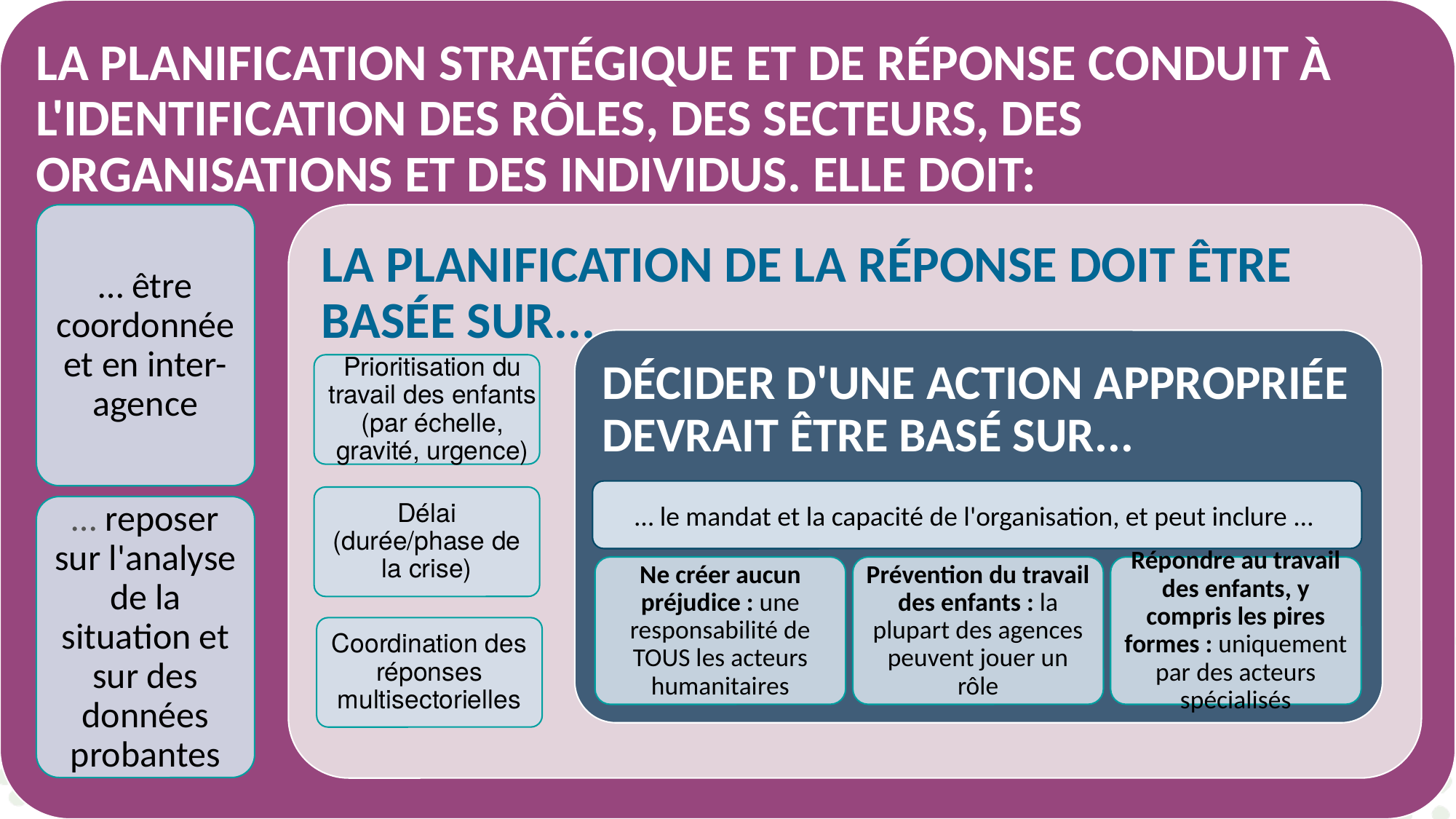

LA PLANIFICATION STRATÉGIQUE ET DE RÉPONSE CONDUIT À L'IDENTIFICATION DES RÔLES, DES SECTEURS, DES ORGANISATIONS ET DES INDIVIDUS. ELLE DOIT:

… être coordonnée et en inter-agence
LA PLANIFICATION DE LA RÉPONSE DOIT ÊTRE BASÉE SUR...

DÉCIDER D'UNE ACTION APPROPRIÉE DEVRAIT ÊTRE BASÉ SUR...

Prioritisation du travail des enfants (par échelle, gravité, urgence)

Délai (durée/phase de la crise)

… reposer sur l'analyse de la situation et sur des données probantes

Ne créer aucun préjudice : une responsabilité de TOUS les acteurs humanitaires
Prévention du travail des enfants : la plupart des agences peuvent jouer un rôle
Répondre au travail des enfants, y compris les pires formes : uniquement par des acteurs spécialisés

Coordination des réponses multisectorielles
… le mandat et la capacité de l'organisation, et peut inclure …